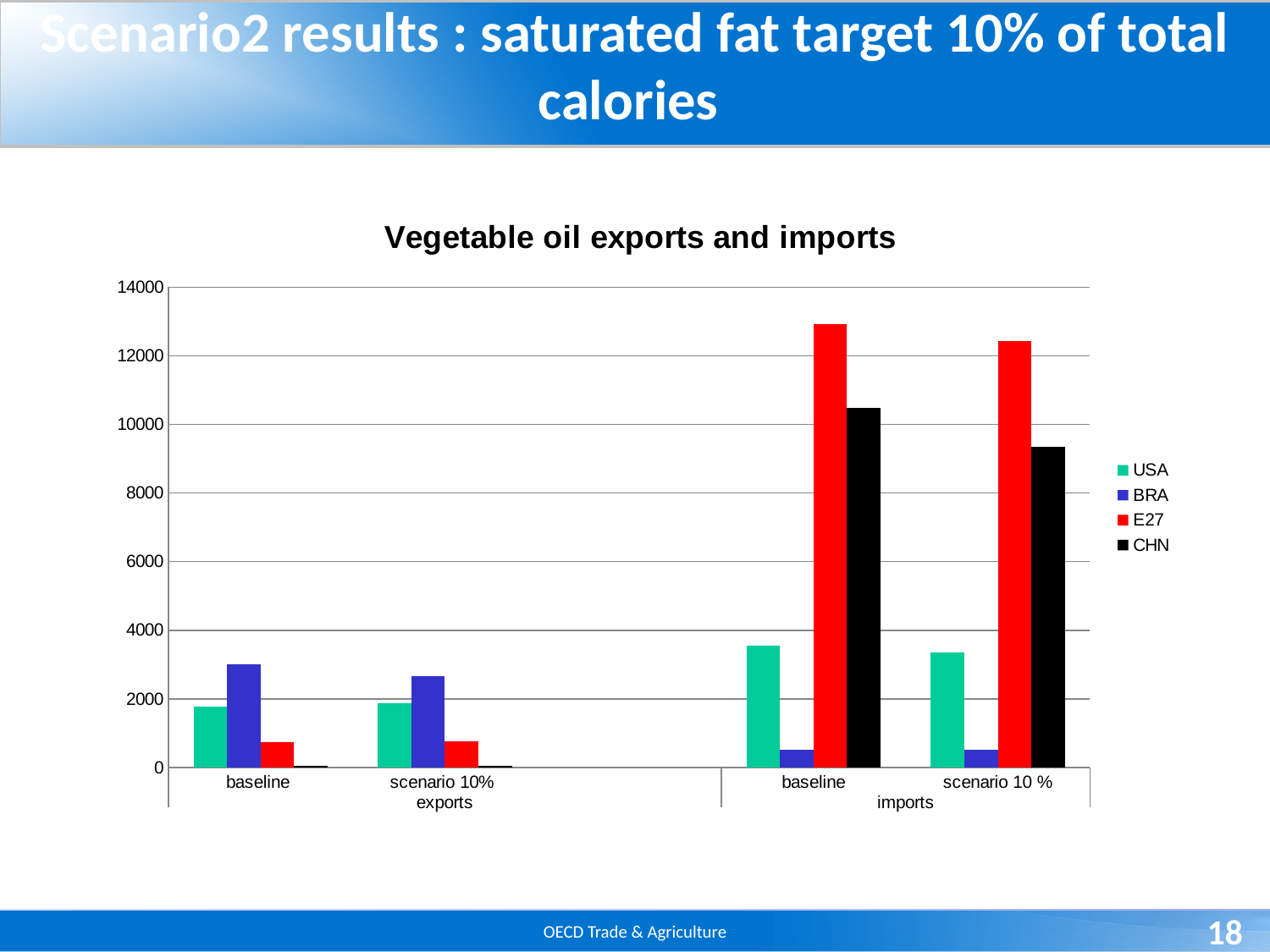

# Scenario2 results : saturated fat target 10% of total calories

### Chart: Vegetable oil exports and imports

| Category | USA | BRA | E27 | CHN |
|---|---|---|---|---|
| baseline  | 1773.22281935217 | 2996.2668660707277 | 745.654658640106 | 54.629045020000035 |
| scenario 10%  | 1870.375960142071 | 2664.0171120005357 | 757.6304391665395 | 54.629045020000035 |
|  | None | None | None | None |
| baseline | 3544.4770008096702 | 515.0885601 | 12919.786472823309 | 10489.62577348699 |
| scenario 10 % | 3360.36584860043 | 515.0885601 | 12436.54609470019 | 9346.787822867449 |